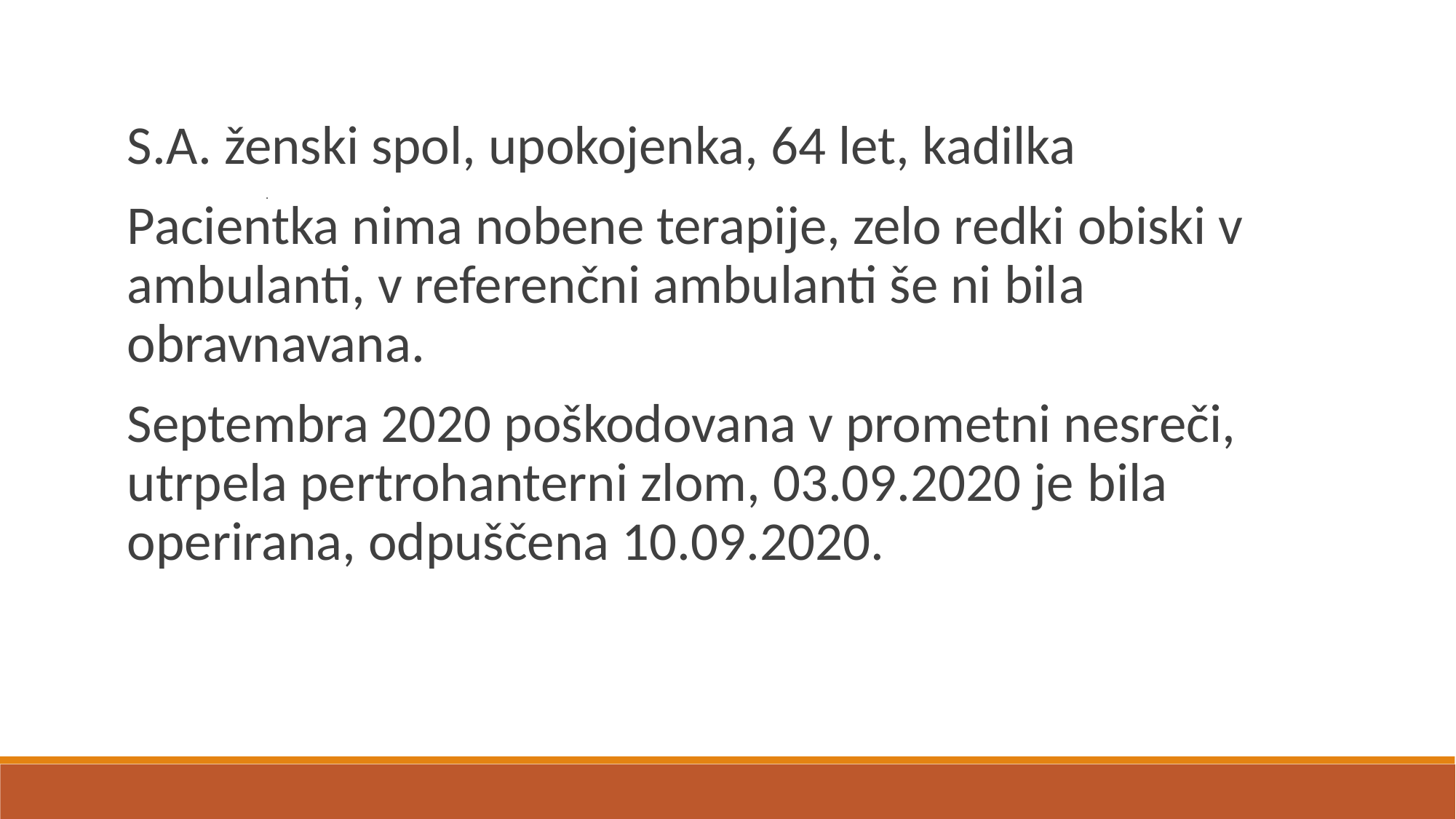

.
S.A. ženski spol, upokojenka, 64 let, kadilka
Pacientka nima nobene terapije, zelo redki obiski v ambulanti, v referenčni ambulanti še ni bila obravnavana.
Septembra 2020 poškodovana v prometni nesreči, utrpela pertrohanterni zlom, 03.09.2020 je bila operirana, odpuščena 10.09.2020.